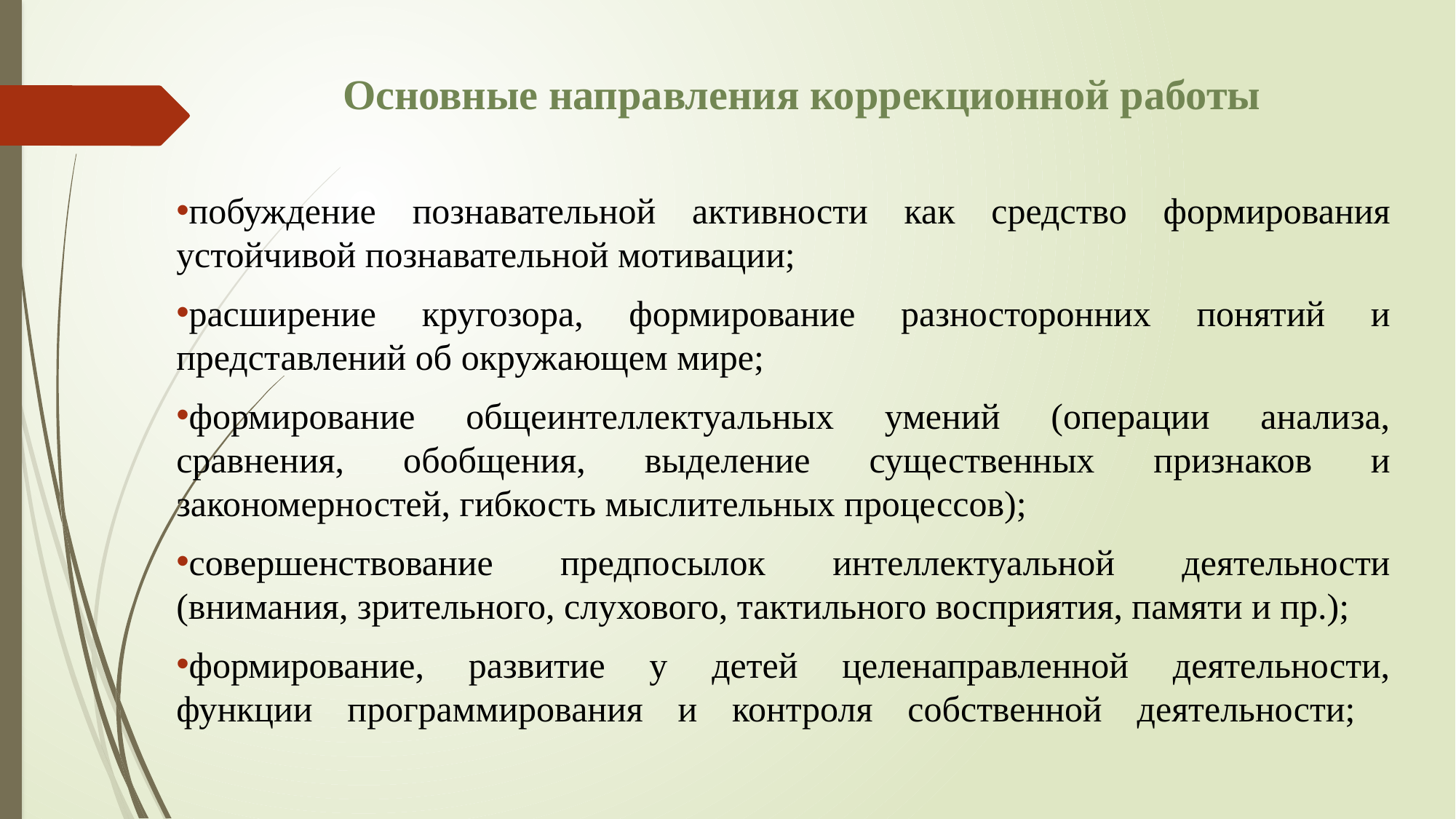

# Основные направления коррекционной работы
побуждение познавательной активности как средство формирования
устойчивой познавательной мотивации;
расширение кругозора, формирование разносторонних понятий и
представлений об окружающем мире;
формирование общеинтеллектуальных умений (операции анализа,
сравнения, обобщения, выделение существенных признаков и
закономерностей, гибкость мыслительных процессов);
совершенствование предпосылок интеллектуальной деятельности
(внимания, зрительного, слухового, тактильного восприятия, памяти и пр.);
формирование, развитие у детей целенаправленной деятельности,
функции программирования и контроля собственной деятельности;